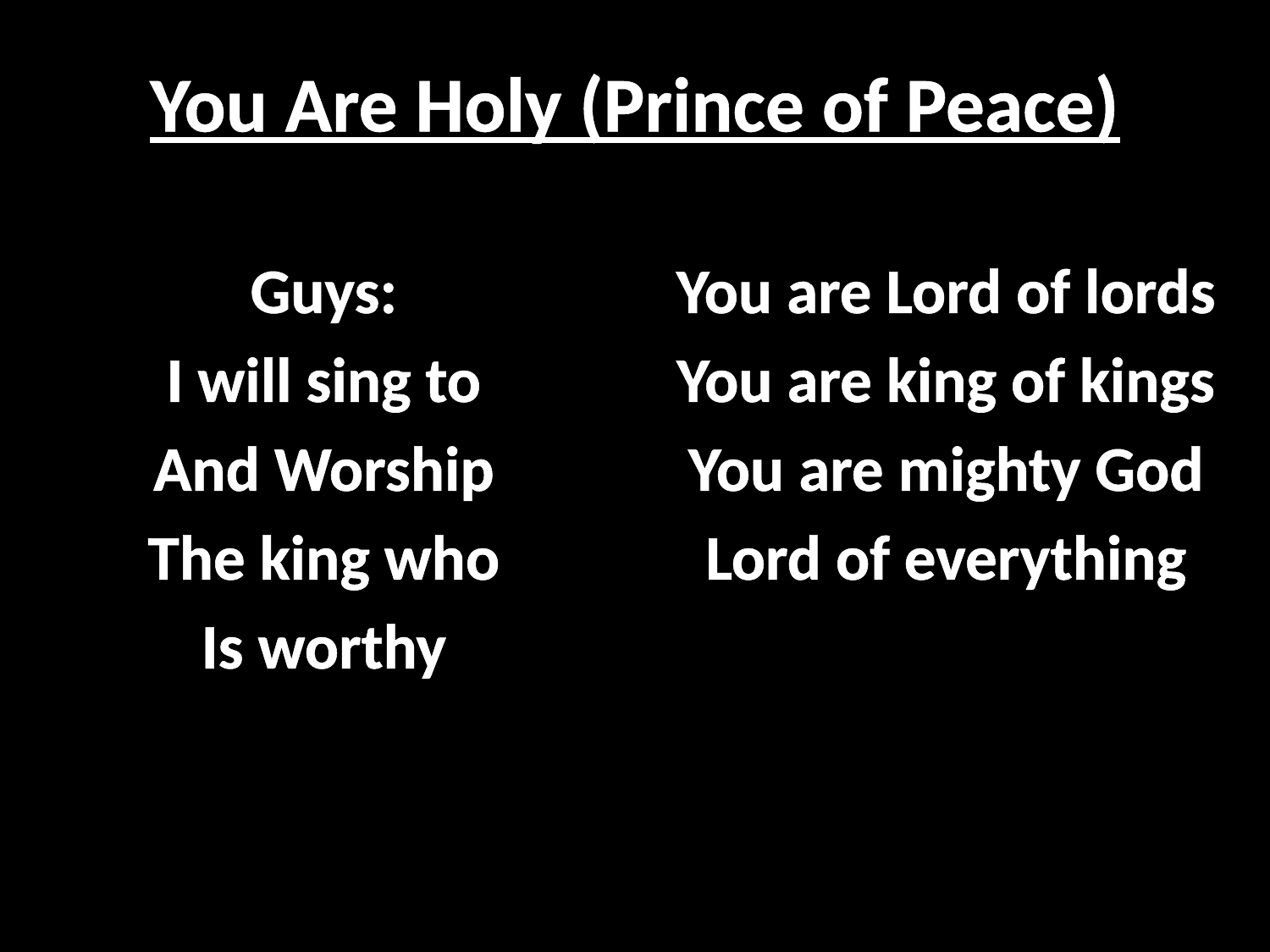

# You Are Holy (Prince of Peace)
Guys:
I will sing to
And Worship
The king who
Is worthy

Girls:
You are Lord of lords
You are king of kings
You are mighty God
Lord of everything